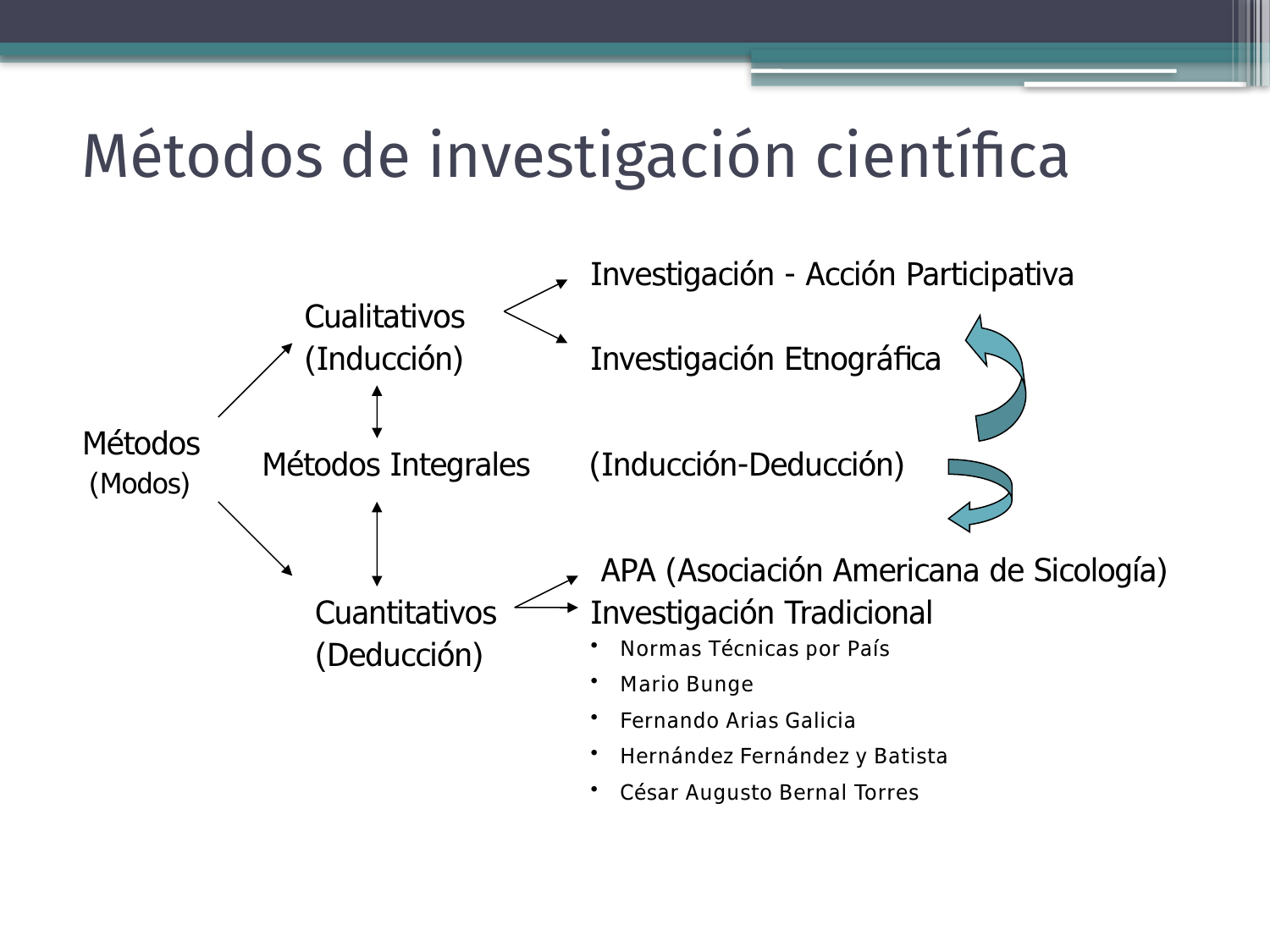

# Métodos de investigación científica
Investigación - Acción Participativa

Cualitativos

(Inducción)
Investigación Etnográfica

Métodos
Métodos Integrales      (Inducción-Deducción)
  (Modos)

APA (Asociación Americana de Sicología)

Cuantitativos
Investigación Tradicional

(Deducción)
Normas Técnicas por País
Mario Bunge
Fernando Arias Galicia
Hernández Fernández y Batista
César Augusto Bernal Torres